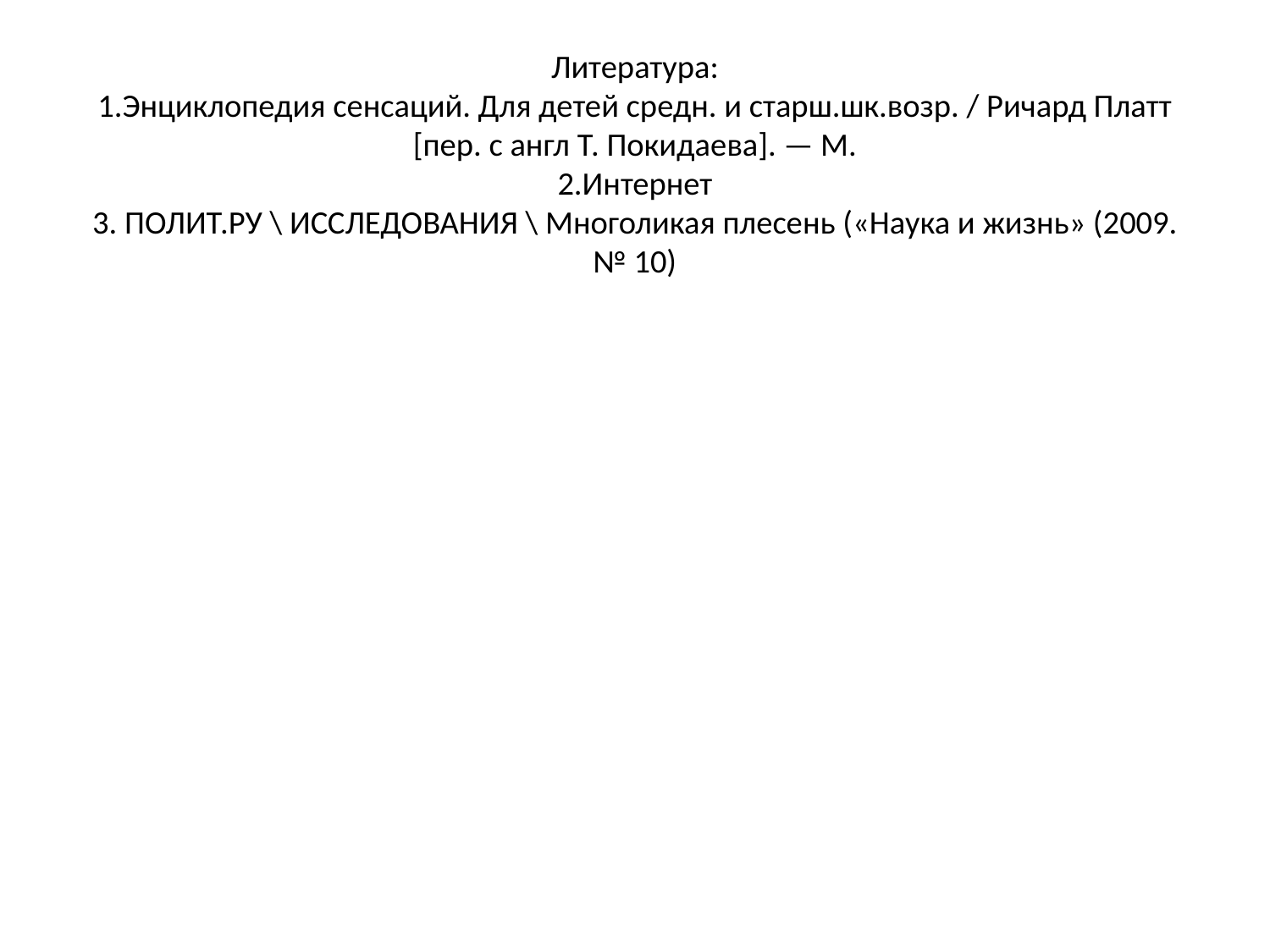

# Литература: 1.Энциклопедия сенсаций. Для детей средн. и старш.шк.возр. / Ричард Платт [пер. с англ Т. Покидаева]. — М. 2.Интернет 3. ПОЛИТ.РУ \ ИССЛЕДОВАНИЯ \ Многоликая плесень («Наука и жизнь» (2009. № 10)